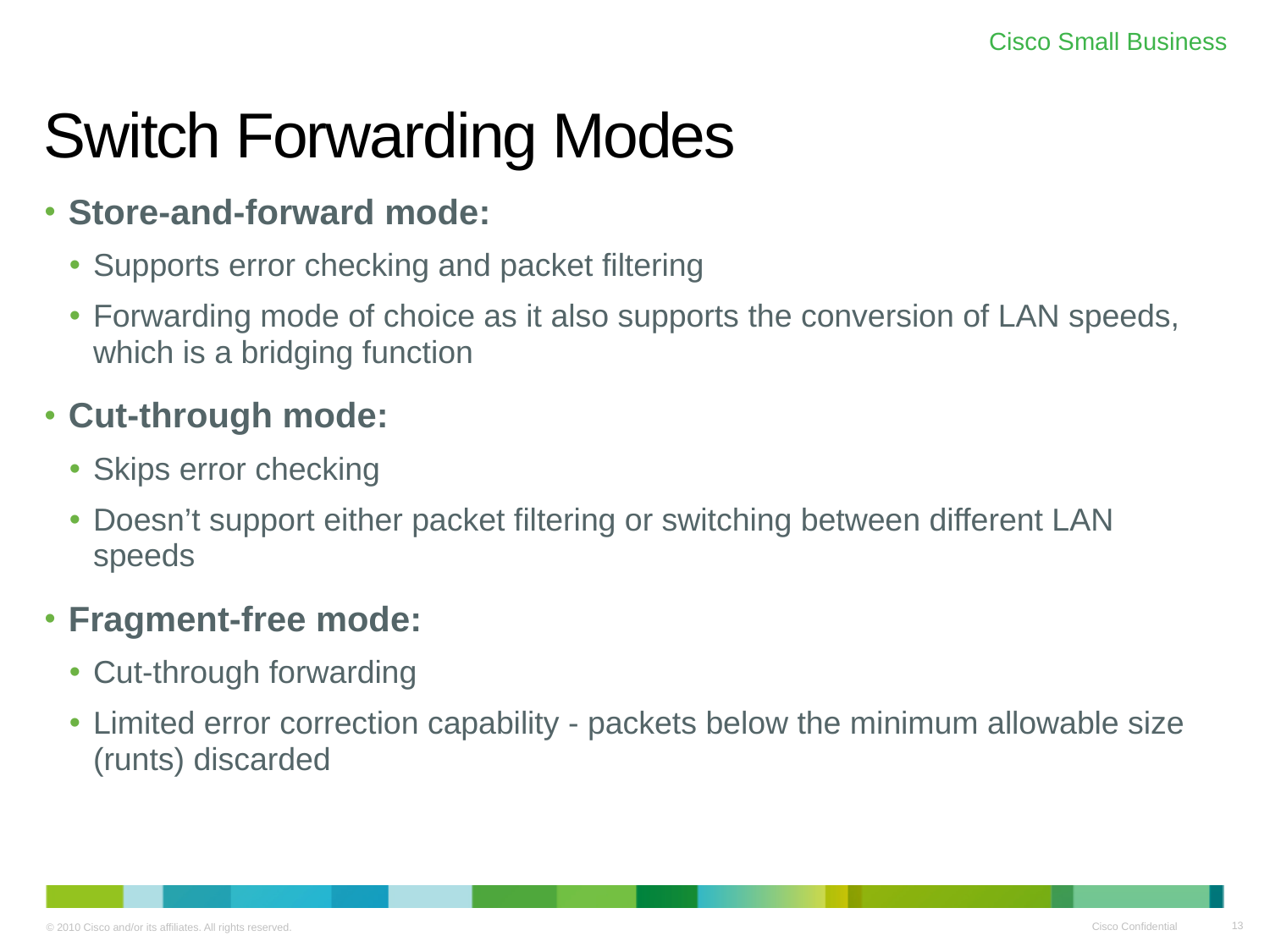

# Switch Forwarding Modes
Store-and-forward mode:
Supports error checking and packet filtering
Forwarding mode of choice as it also supports the conversion of LAN speeds, which is a bridging function
Cut-through mode:
Skips error checking
Doesn’t support either packet filtering or switching between different LAN speeds
Fragment-free mode:
Cut-through forwarding
Limited error correction capability - packets below the minimum allowable size (runts) discarded